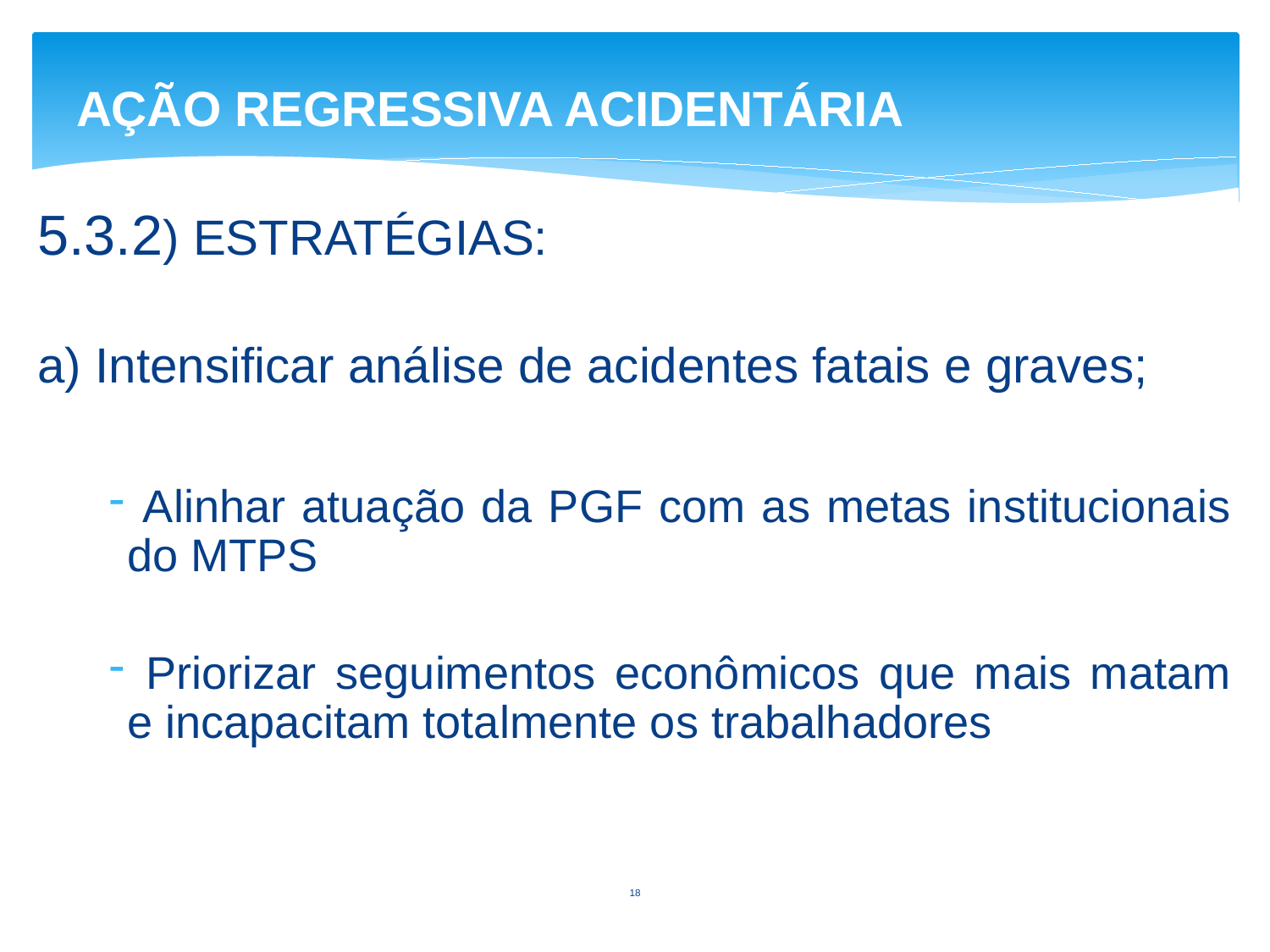

# AÇÃO REGRESSIVA ACIDENTÁRIA
5.3.2) ESTRATÉGIAS:

a) Intensificar análise de acidentes fatais e graves;

 Alinhar atuação da PGF com as metas institucionais do MTPS

 Priorizar seguimentos econômicos que mais matam e incapacitam totalmente os trabalhadores
18